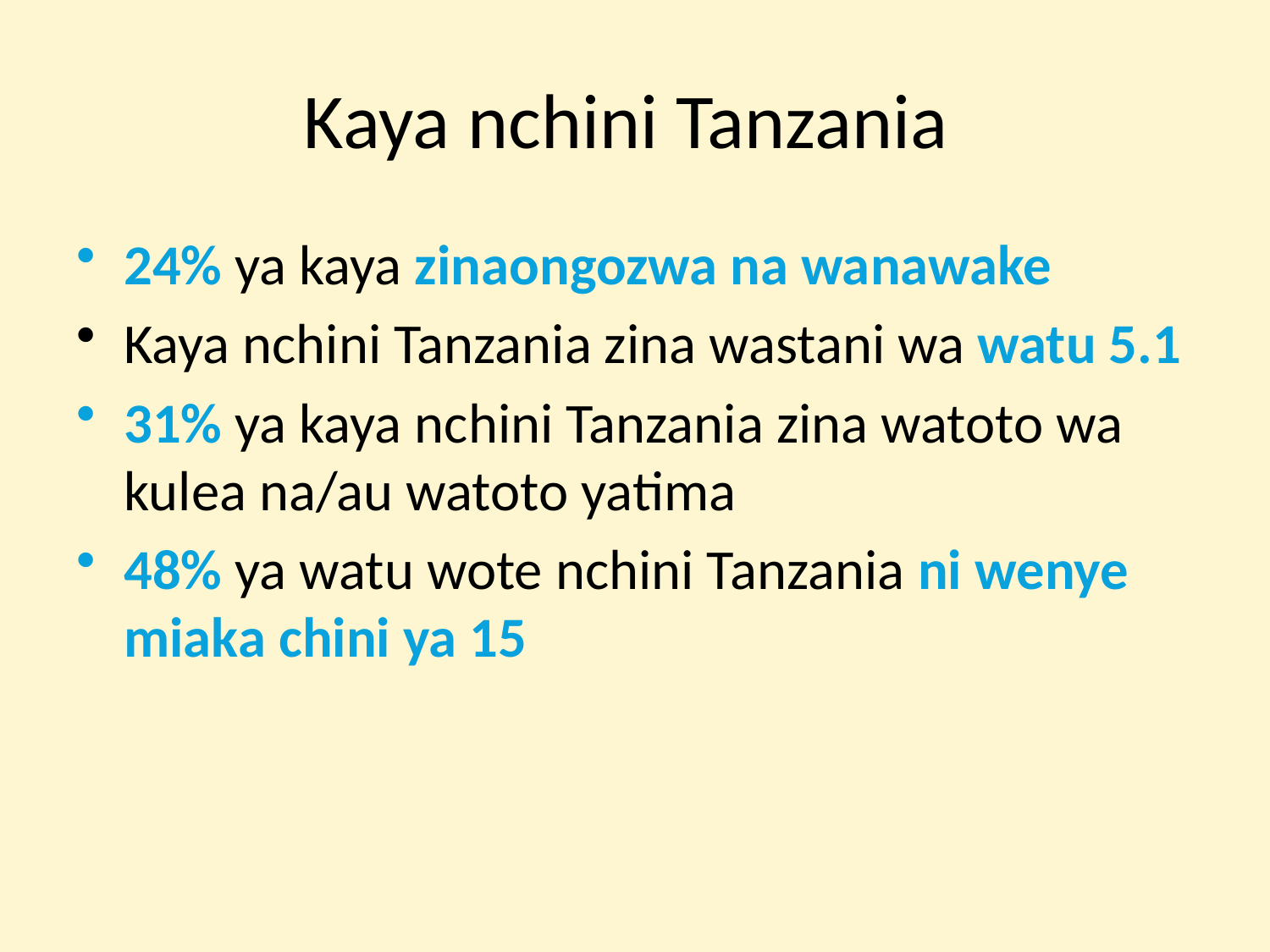

# Kaya nchini Tanzania
24% ya kaya zinaongozwa na wanawake
Kaya nchini Tanzania zina wastani wa watu 5.1
31% ya kaya nchini Tanzania zina watoto wa kulea na/au watoto yatima
48% ya watu wote nchini Tanzania ni wenye miaka chini ya 15